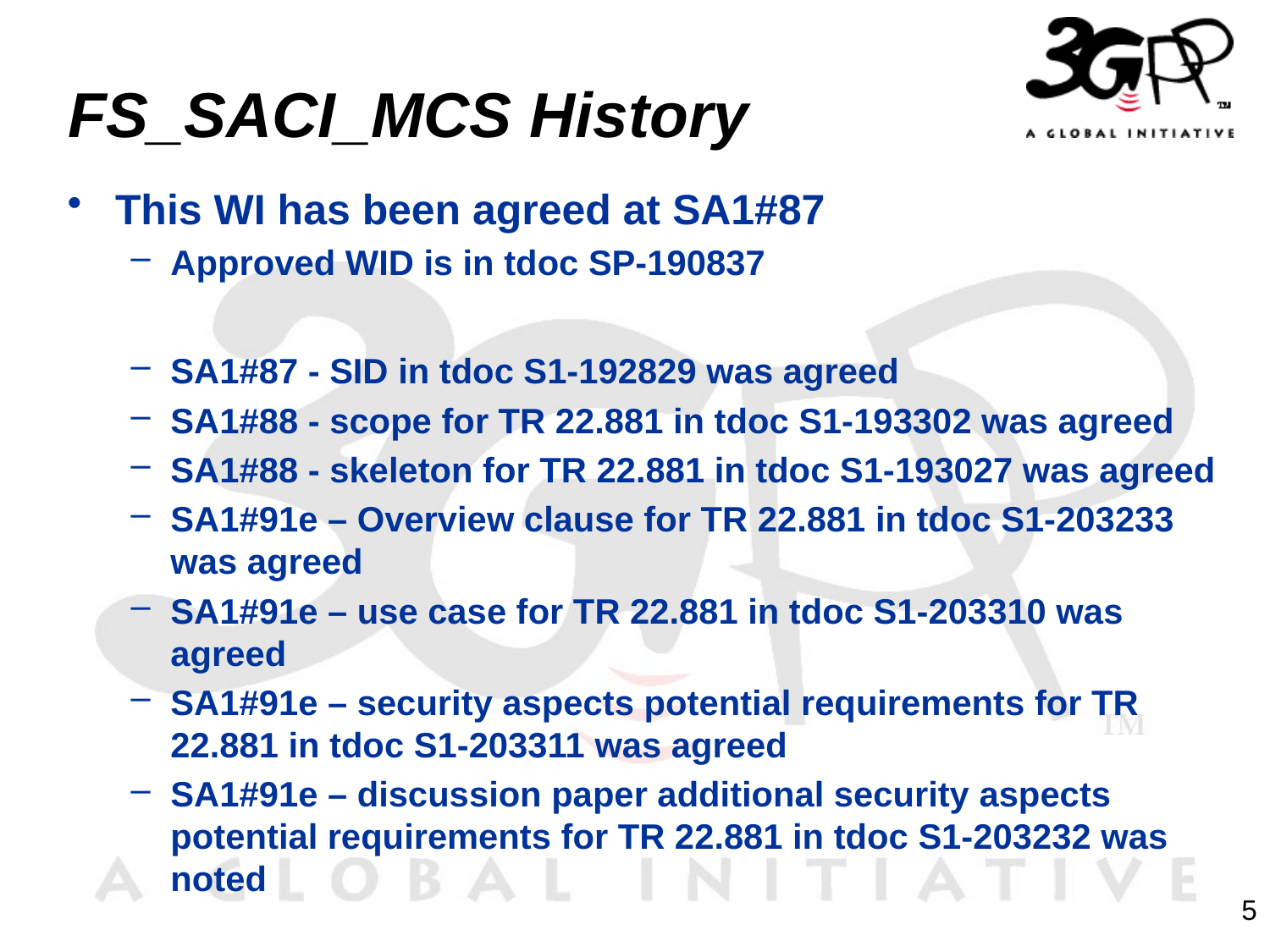

# FS_SACI_MCS History
This WI has been agreed at SA1#87
Approved WID is in tdoc SP-190837

SA1#87 - SID in tdoc S1-192829 was agreed
SA1#88 - scope for TR 22.881 in tdoc S1-193302 was agreed
SA1#88 - skeleton for TR 22.881 in tdoc S1-193027 was agreed
SA1#91e – Overview clause for TR 22.881 in tdoc S1-203233 was agreed
SA1#91e – use case for TR 22.881 in tdoc S1-203310 was agreed
SA1#91e – security aspects potential requirements for TR 22.881 in tdoc S1-203311 was agreed
SA1#91e – discussion paper additional security aspects potential requirements for TR 22.881 in tdoc S1-203232 was noted

5